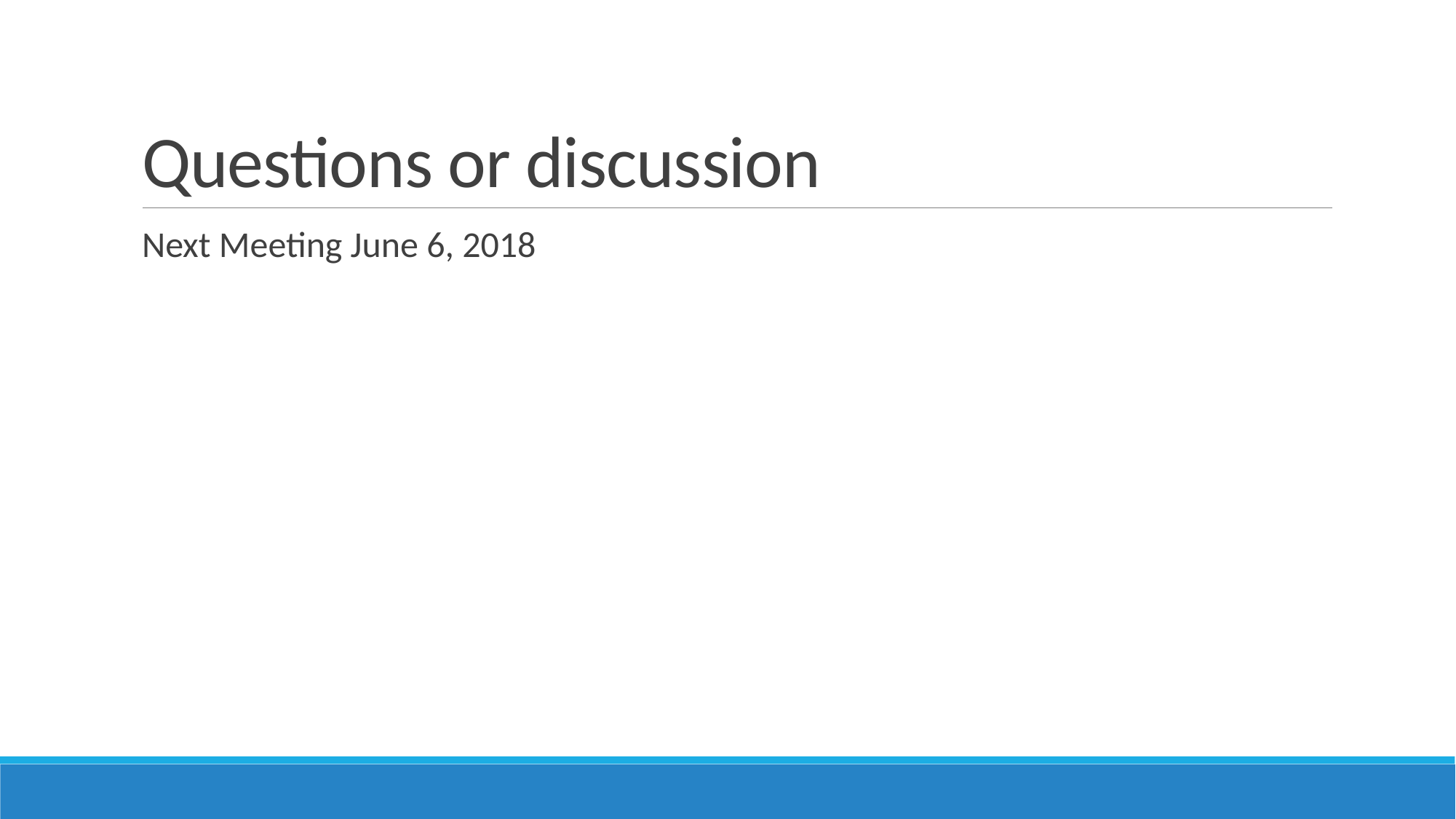

# Questions or discussion
Next Meeting June 6, 2018